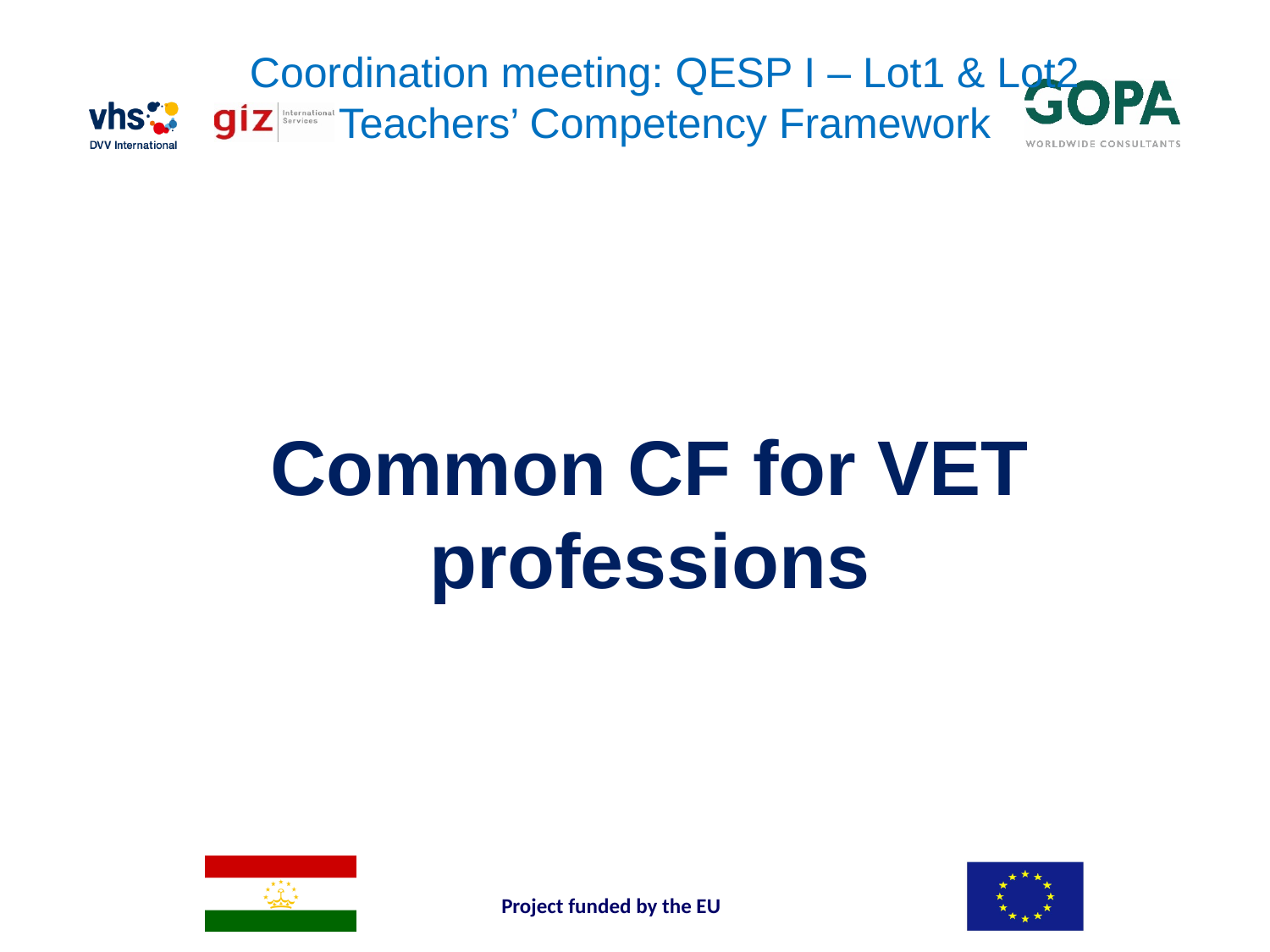

# Coordination meeting: QESP I – Lot1 & Lot2 Teachers’ Competency Framework
Common CF for VET professions
Project funded by the EU